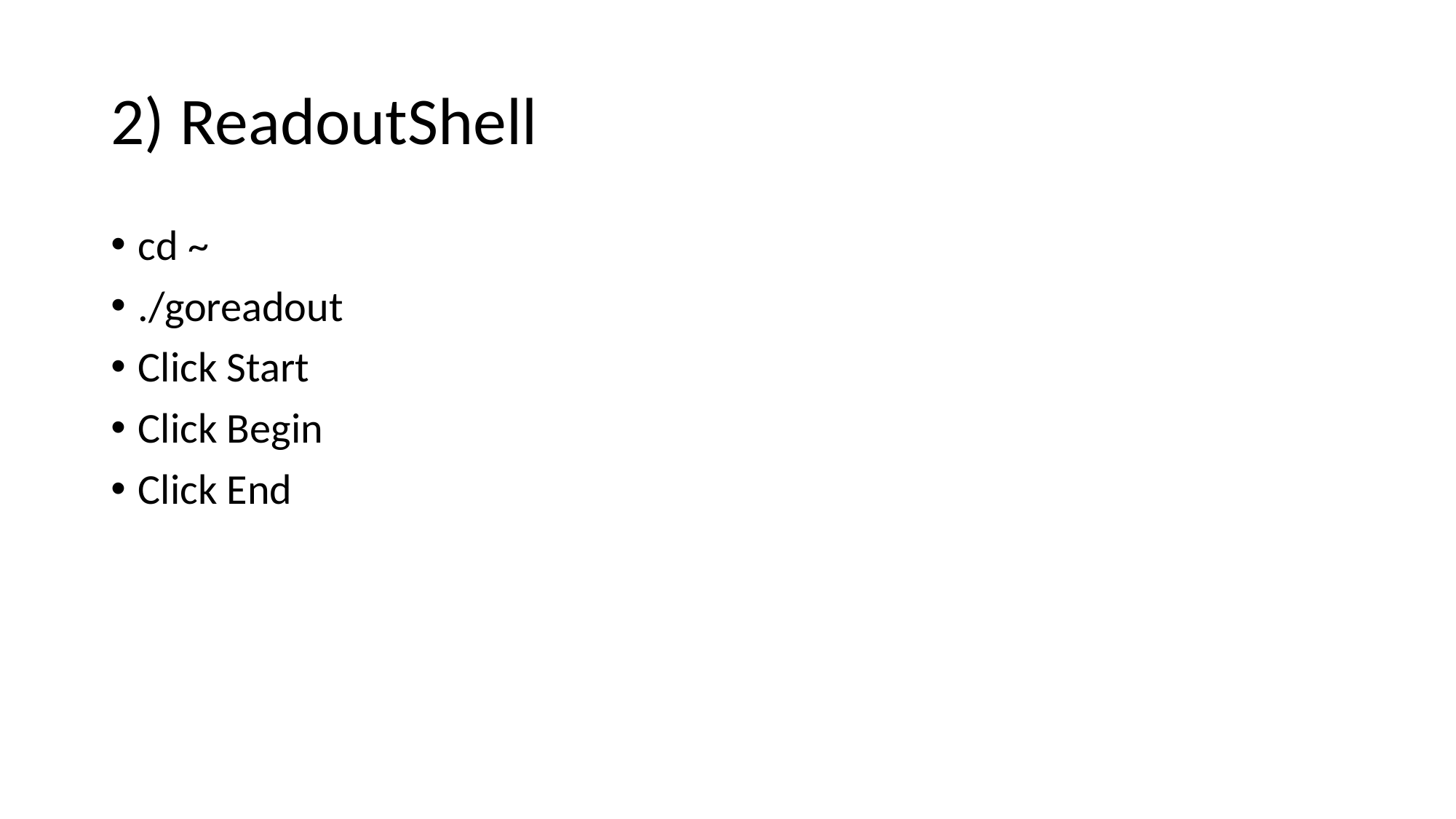

# 2) ReadoutShell
cd ~
./goreadout
Click Start
Click Begin
Click End